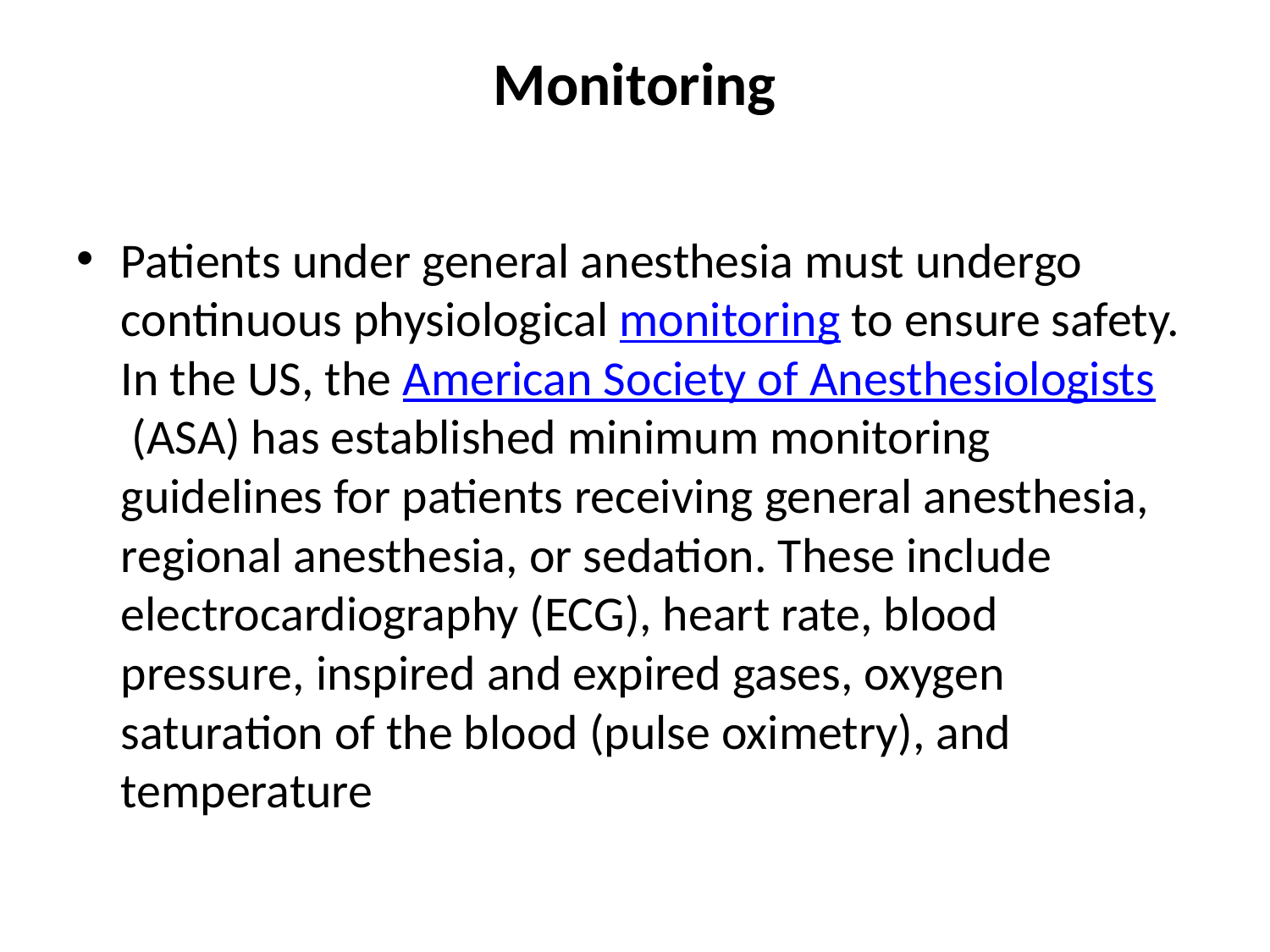

# Monitoring
Patients under general anesthesia must undergo continuous physiological monitoring to ensure safety. In the US, the American Society of Anesthesiologists (ASA) has established minimum monitoring guidelines for patients receiving general anesthesia, regional anesthesia, or sedation. These include electrocardiography (ECG), heart rate, blood pressure, inspired and expired gases, oxygen saturation of the blood (pulse oximetry), and temperature